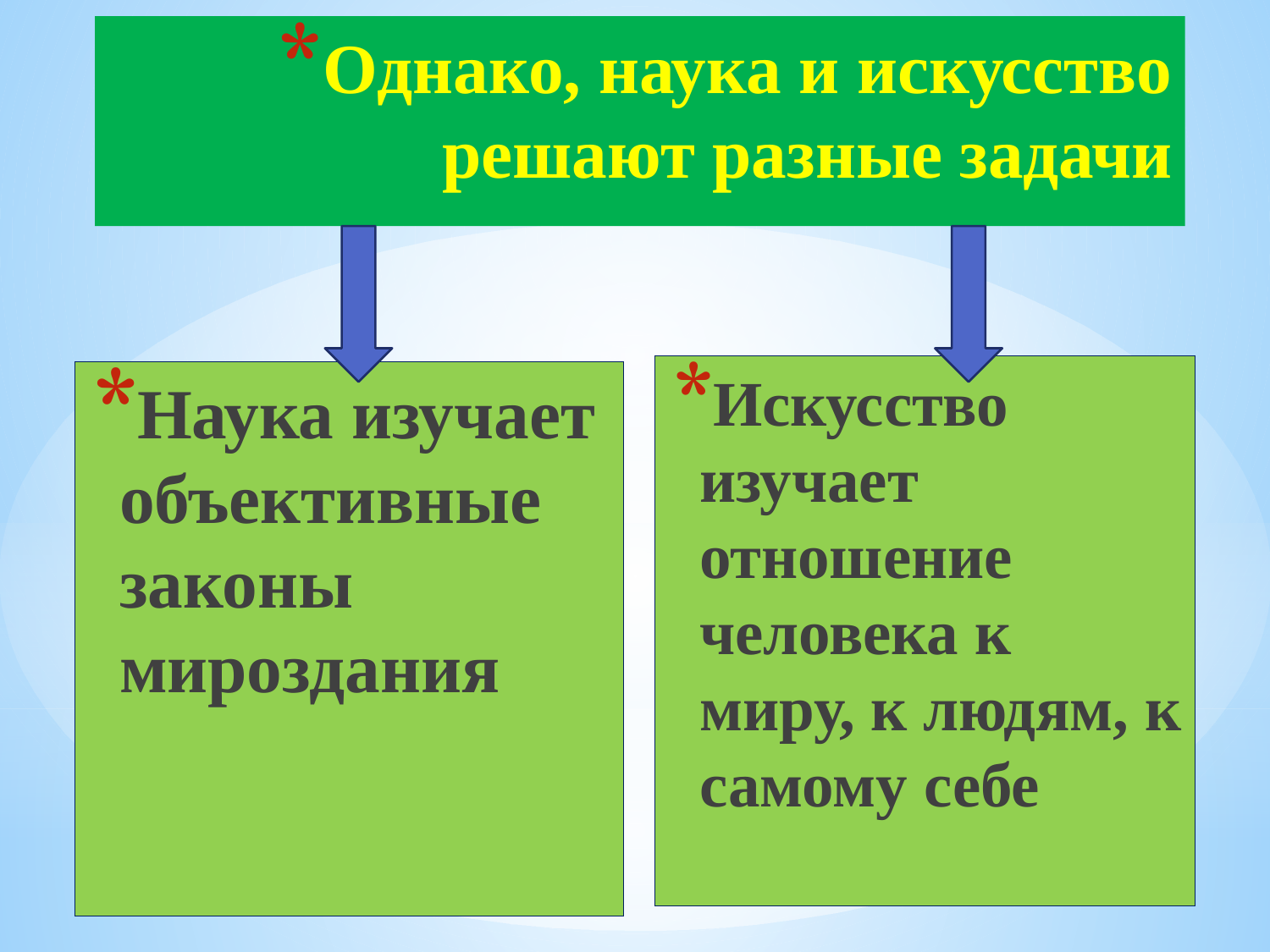

# Однако, наука и искусство решают разные задачи

Искусство изучает отношение человека к миру, к людям, к самому себе

Наука изучает объективные законы мироздания